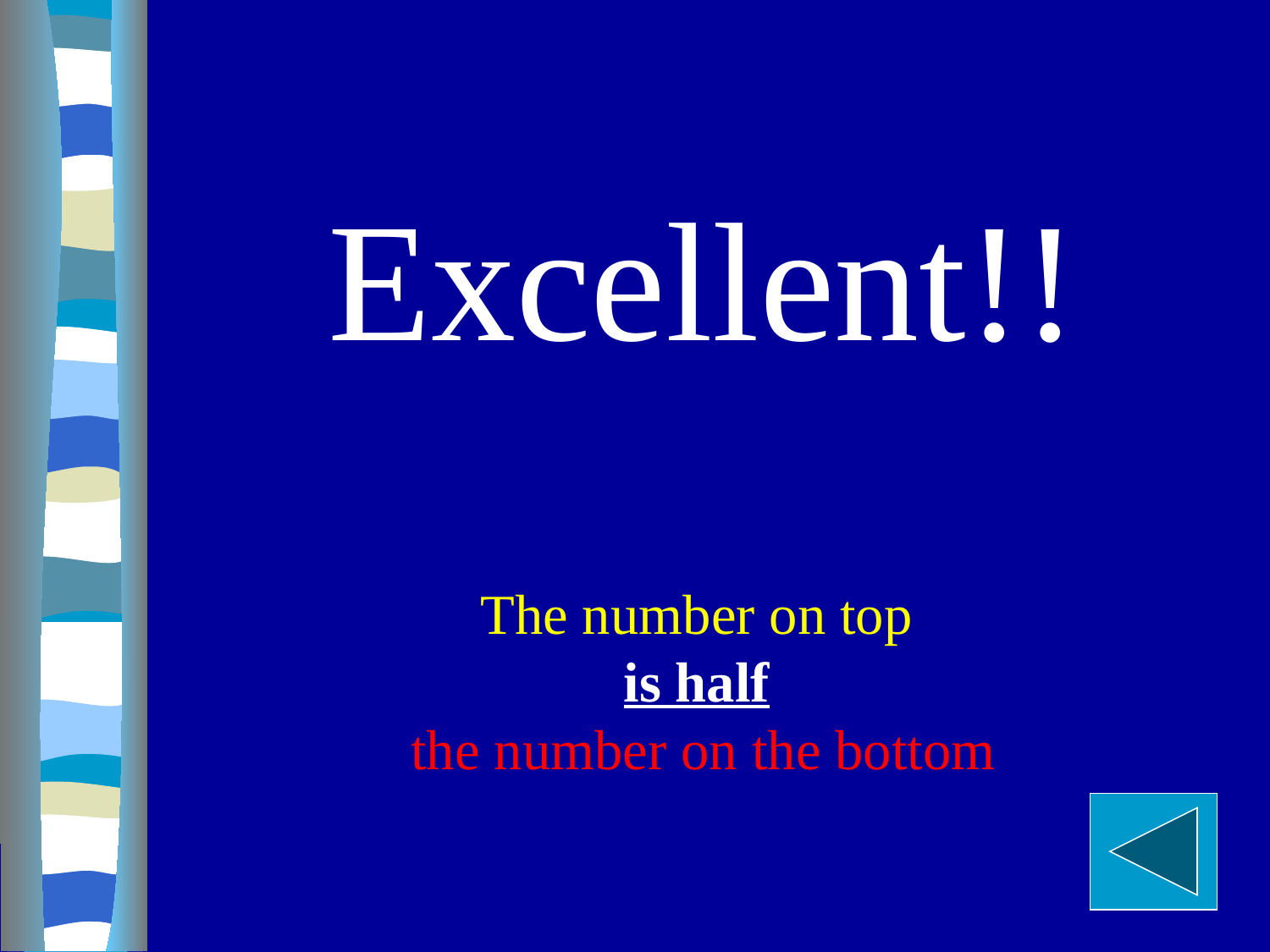

# Excellent!! The number on top is half the number on the bottom